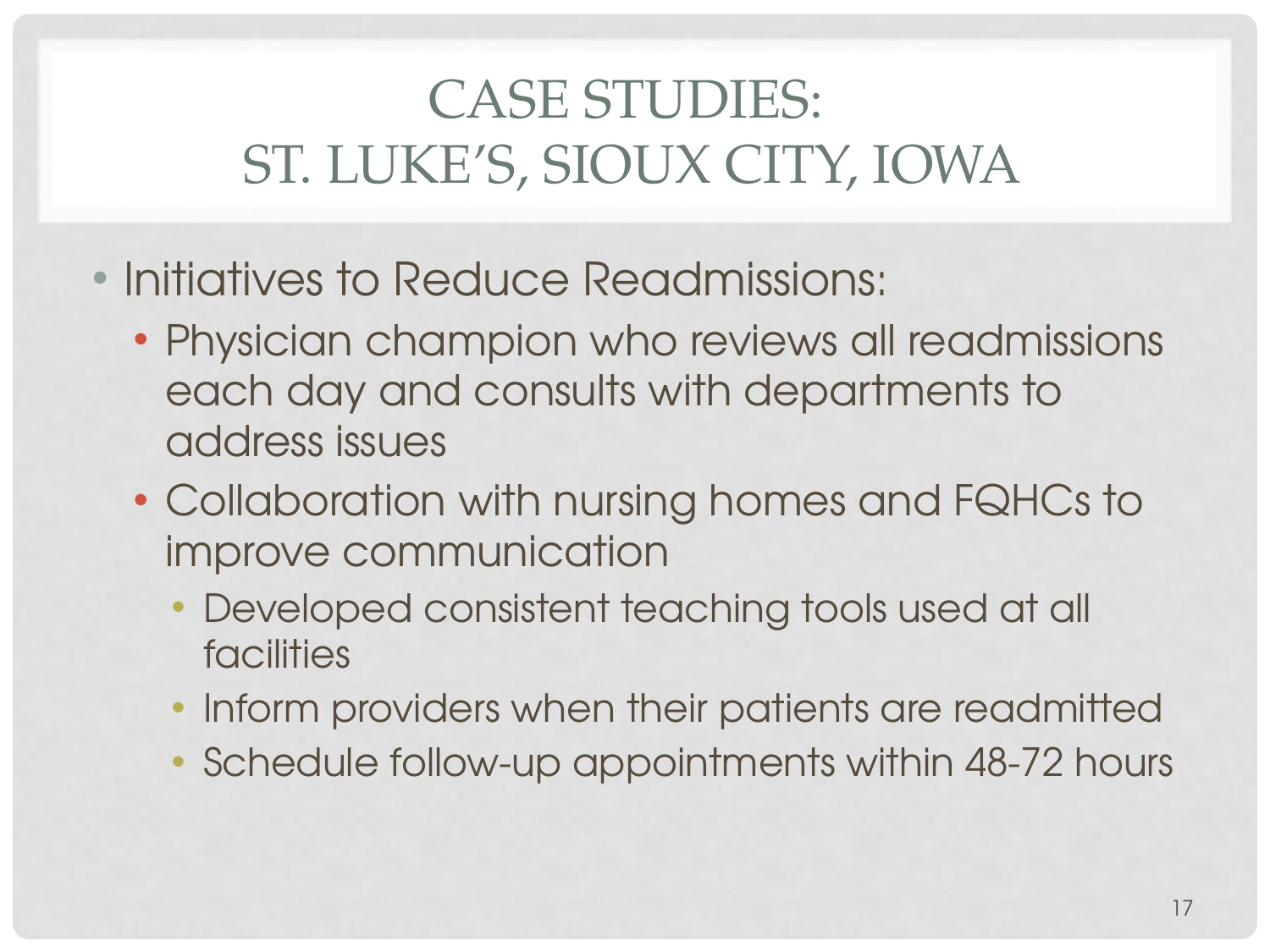

# Case studies: St. luke’s, Sioux City, Iowa
Initiatives to Reduce Readmissions:
Physician champion who reviews all readmissions each day and consults with departments to address issues
Collaboration with nursing homes and FQHCs to improve communication
Developed consistent teaching tools used at all facilities
Inform providers when their patients are readmitted
Schedule follow-up appointments within 48-72 hours
17